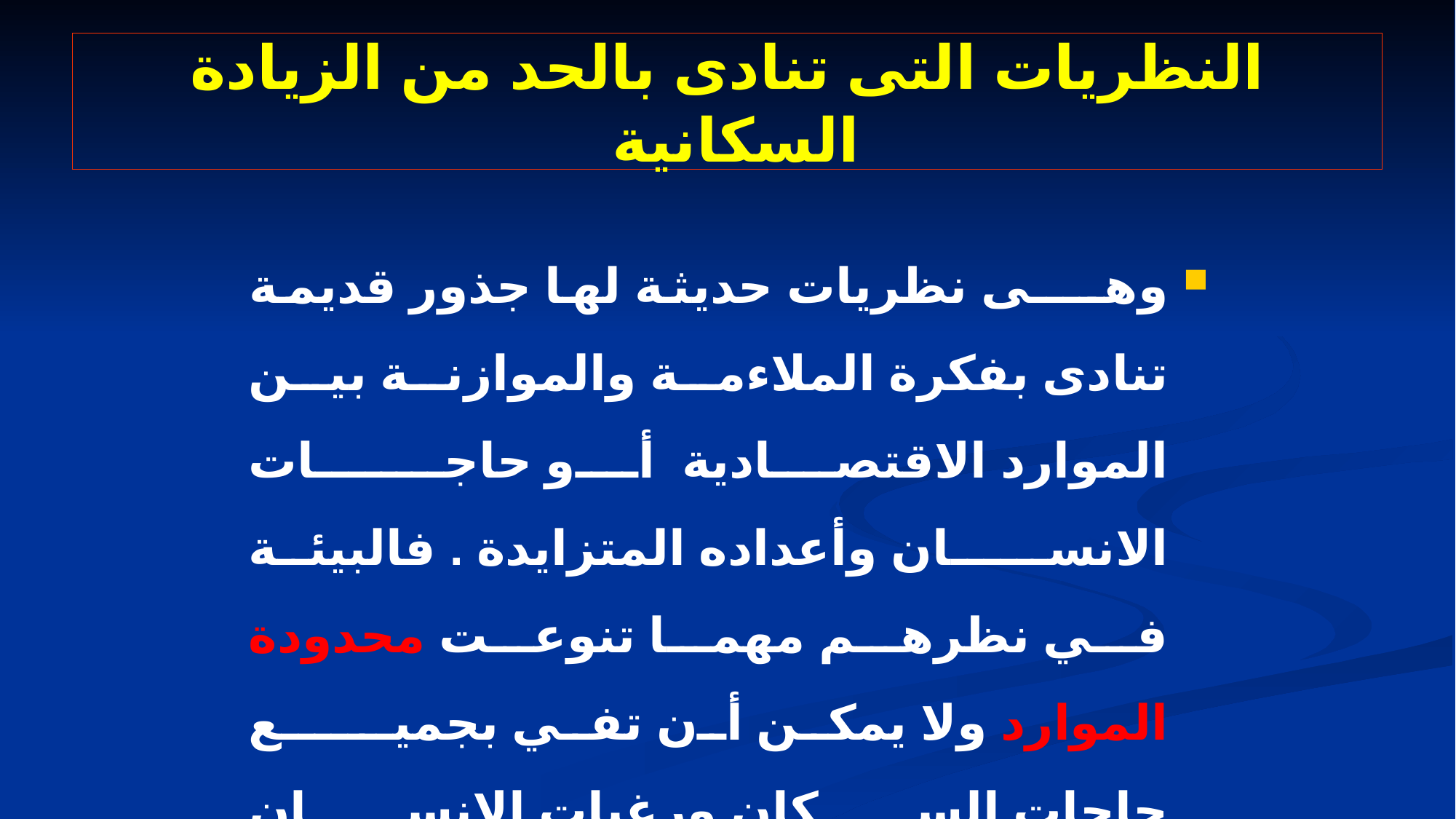

# النظريات التى تنادى بالحد من الزيادة السكانية
وهــــى نظريات حديثة لها جذور قديمة تنادى بفكرة الملاءمة والموازنة بين الموارد الاقتصادية  أو حاجــــات الانســــان وأعداده المتزايدة . فالبيئة في نظرهم مهما تنوعت محدودة الموارد ولا يمكن أن تفي بجميـــــع حاجات السكان ورغبات الانسان المتزايدة .ومن ثم فعملية الملاءمة أمر ضروري للحياة